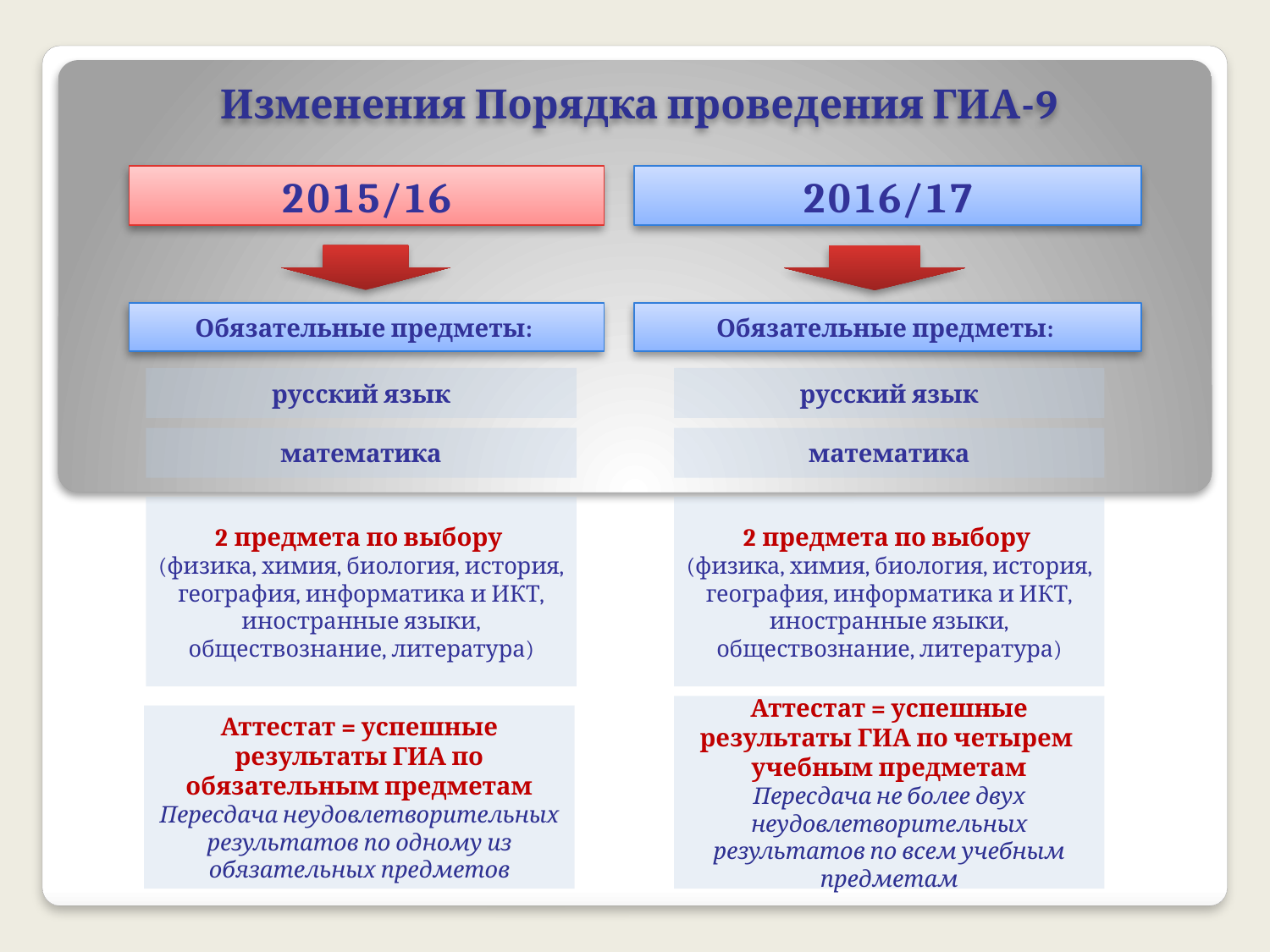

Изменения Порядка проведения ГИА-9
2016/17
2015/16

Обязательные предметы:
Обязательные предметы:
русский язык
русский язык
математика
математика
2 предмета по выбору
(физика, химия, биология, история, география, информатика и ИКТ, иностранные языки, обществознание, литература)
2 предмета по выбору
(физика, химия, биология, история, география, информатика и ИКТ, иностранные языки, обществознание, литература)
Аттестат = успешные результаты ГИА по четырем  учебным предметам
Пересдача не более двух неудовлетворительных результатов по всем учебным предметам
Аттестат = успешные результаты ГИА по обязательным предметам
Пересдача неудовлетворительных результатов по одному из обязательных предметов